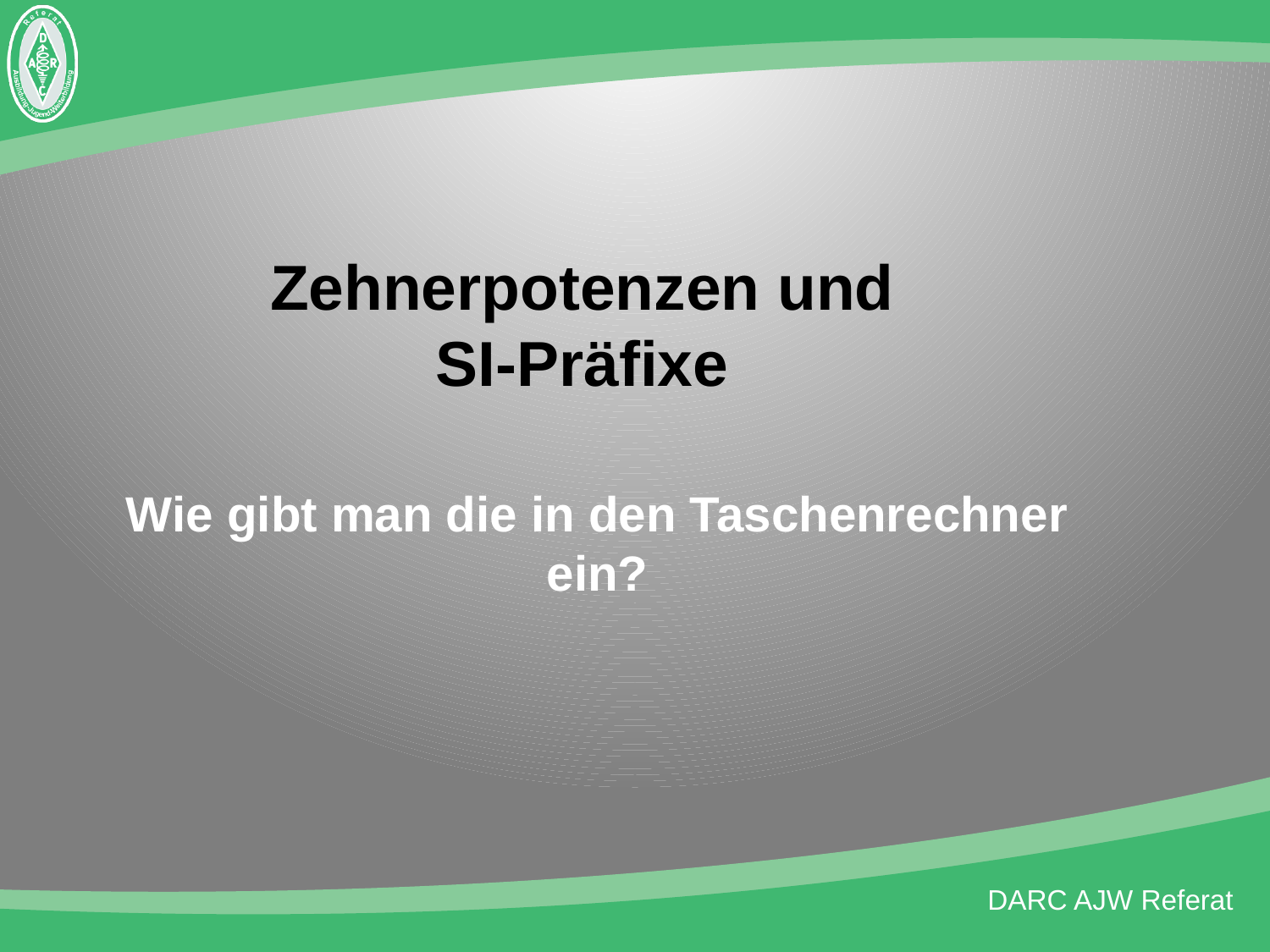

# Zehnerpotenzen und SI-Präfixe
Wie gibt man die in den Taschenrechner ein?